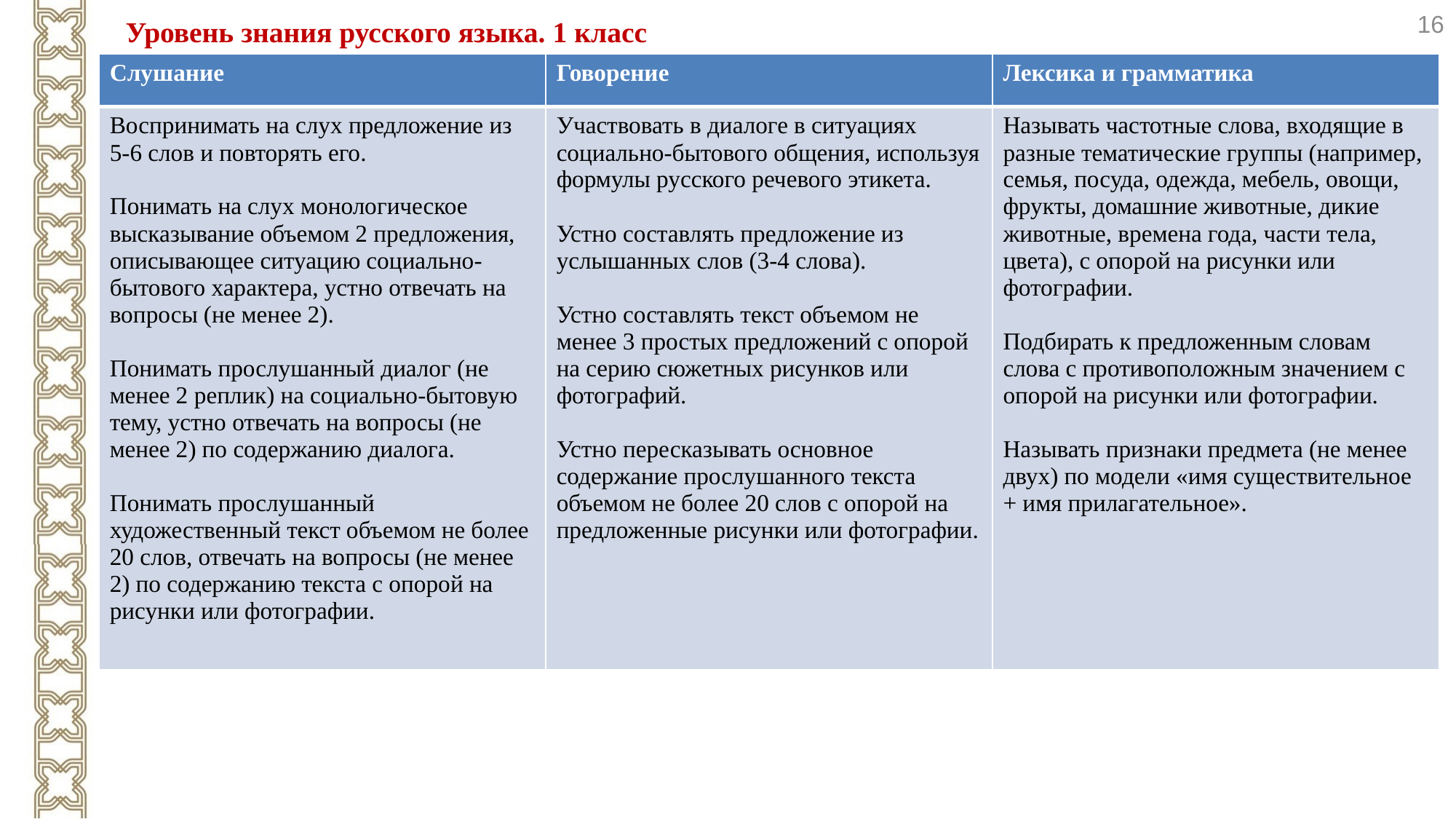

16
Уровень знания русского языка. 1 класс
| Слушание | Говорение | Лексика и грамматика |
| --- | --- | --- |
| Воспринимать на слух предложение из 5-6 слов и повторять его. Понимать на слух монологическое высказывание объемом 2 предложения, описывающее ситуацию социально-бытового характера, устно отвечать на вопросы (не менее 2). Понимать прослушанный диалог (не менее 2 реплик) на социально-бытовую тему, устно отвечать на вопросы (не менее 2) по содержанию диалога. Понимать прослушанный художественный текст объемом не более 20 слов, отвечать на вопросы (не менее 2) по содержанию текста с опорой на рисунки или фотографии. | Участвовать в диалоге в ситуациях социально-бытового общения, используя формулы русского речевого этикета. Устно составлять предложение из услышанных слов (3-4 слова). Устно составлять текст объемом не менее 3 простых предложений с опорой на серию сюжетных рисунков или фотографий. Устно пересказывать основное содержание прослушанного текста объемом не более 20 слов с опорой на предложенные рисунки или фотографии. | Называть частотные слова, входящие в разные тематические группы (например, семья, посуда, одежда, мебель, овощи, фрукты, домашние животные, дикие животные, времена года, части тела, цвета), с опорой на рисунки или фотографии. Подбирать к предложенным словам слова с противоположным значением с опорой на рисунки или фотографии. Называть признаки предмета (не менее двух) по модели «имя существительное + имя прилагательное». |